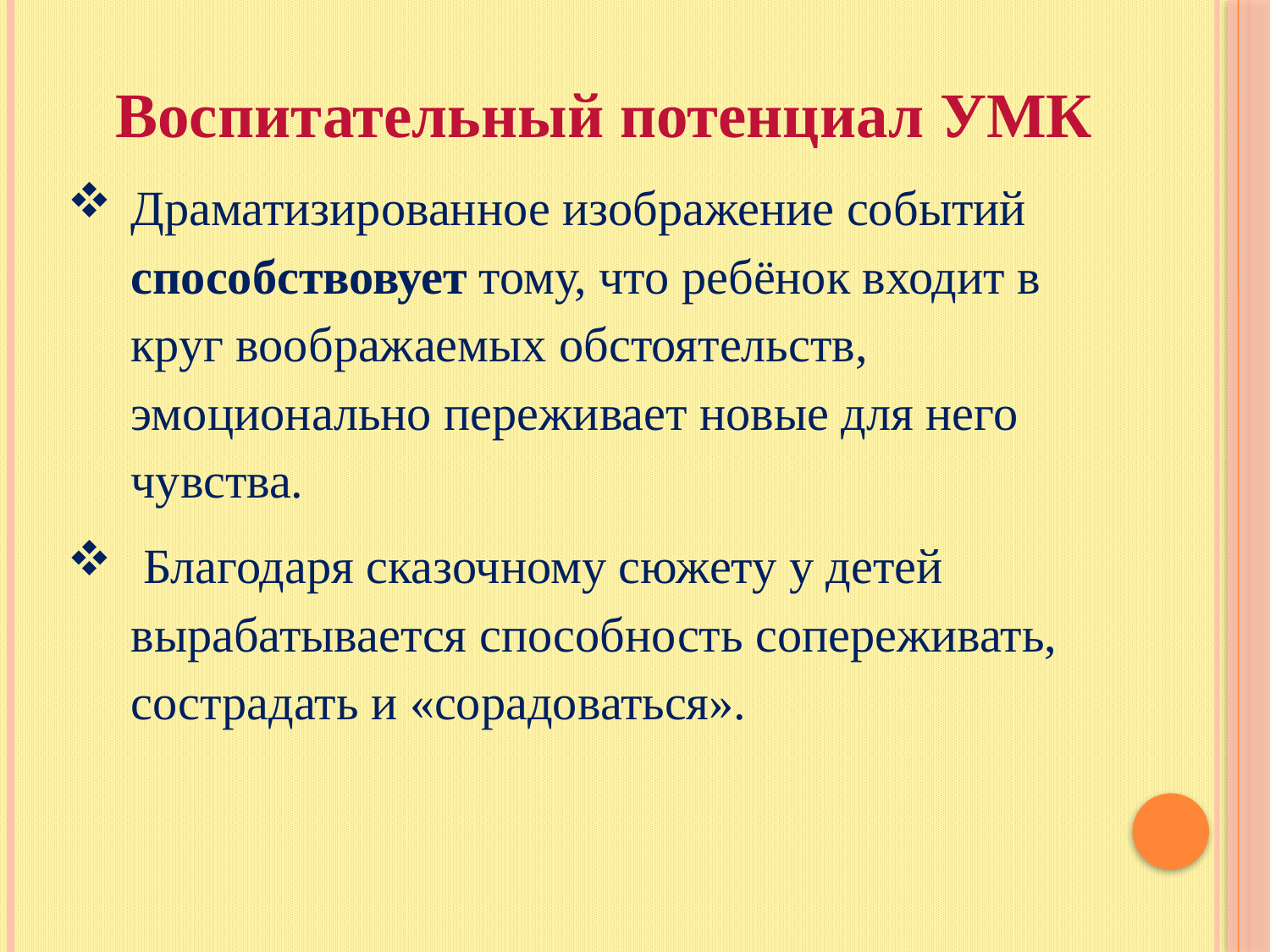

Воспитательный потенциал УМК
Драматизированное изображение событий способствовует тому, что ребёнок входит в круг воображаемых обстоятельств, эмоционально переживает новые для него чувства.
 Благодаря сказочному сюжету у детей вырабатывается способность сопереживать, сострадать и «сорадоваться».